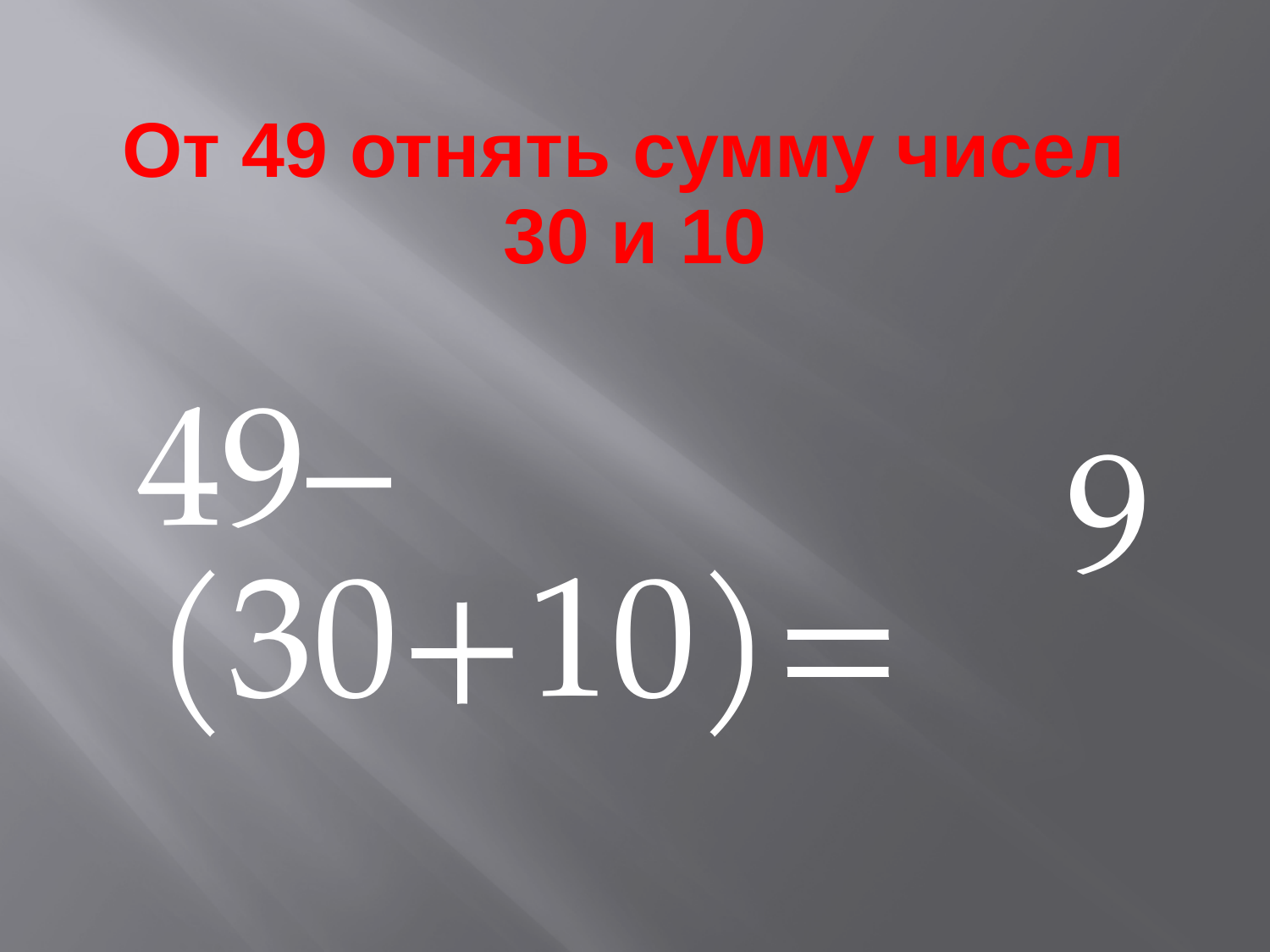

# От 49 отнять сумму чисел 30 и 10
 49–(30+10)=
9